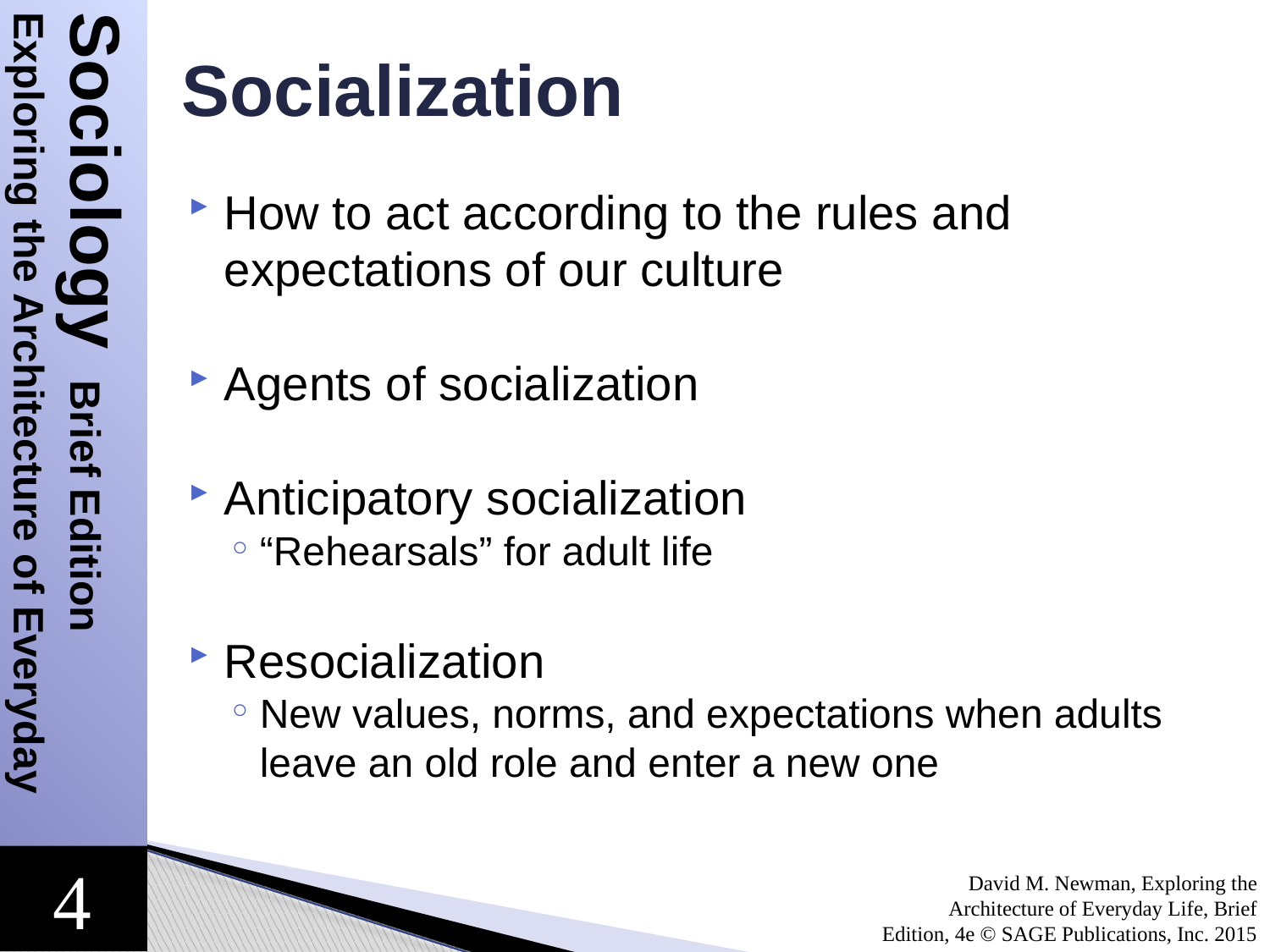

# Socialization
How to act according to the rules and expectations of our culture

Agents of socialization

Anticipatory socialization
“Rehearsals” for adult life

Resocialization
New values, norms, and expectations when adults leave an old role and enter a new one
David M. Newman, Exploring the Architecture of Everyday Life, Brief Edition, 4e © SAGE Publications, Inc. 2015